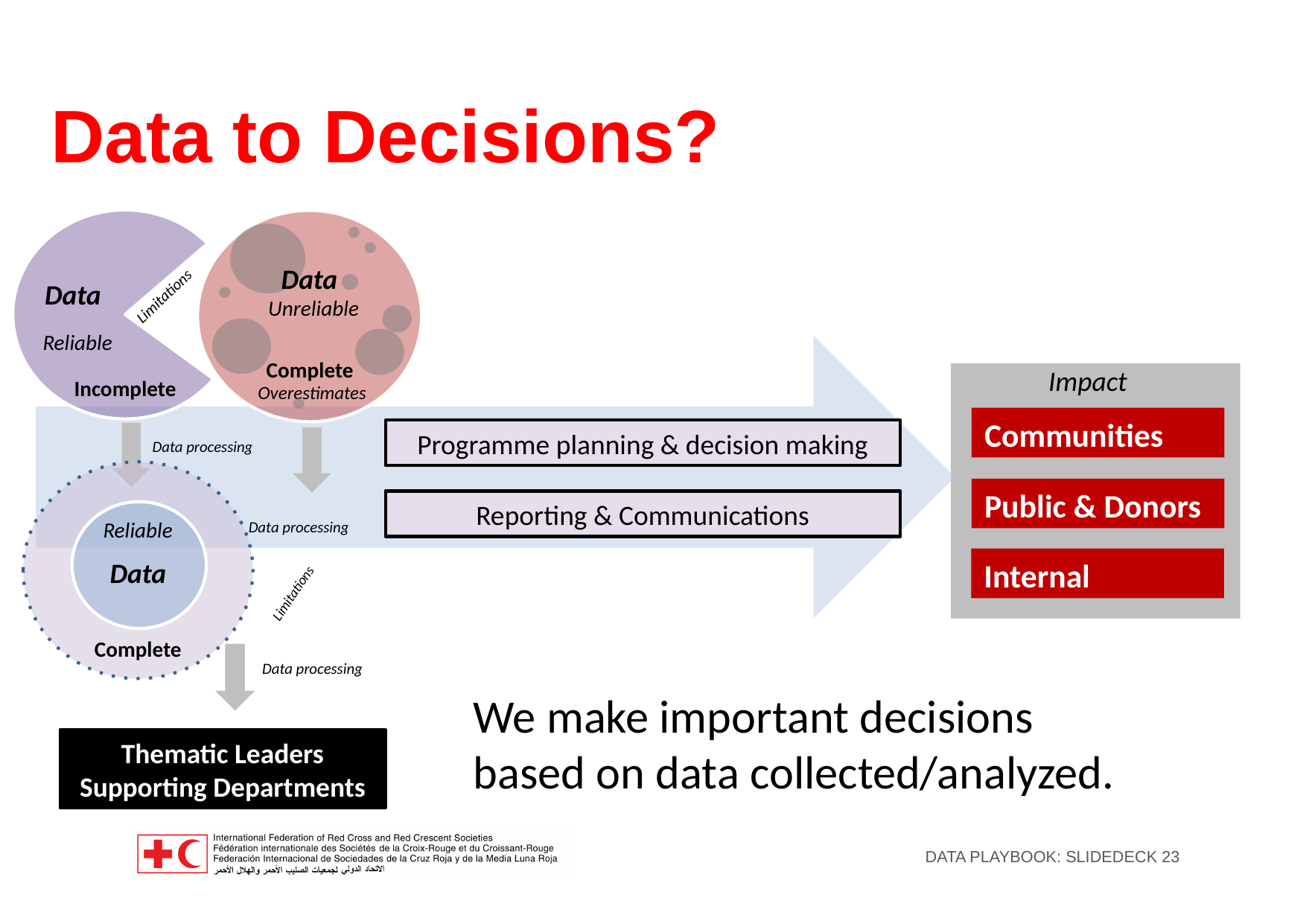

Data to Decisions?

Data
Limitations
Reliable
Incomplete

Data processing

Complete

Data

Unreliable

Overestimates

Data processing

Impact

Communities
Programme planning & decision making
Public & Donors
Reporting & Communications
Internal
Thematic Leaders
Supporting Departments

Complete
Reliable
Data
Limitations

Data processing
We make important decisions based on data collected/analyzed.